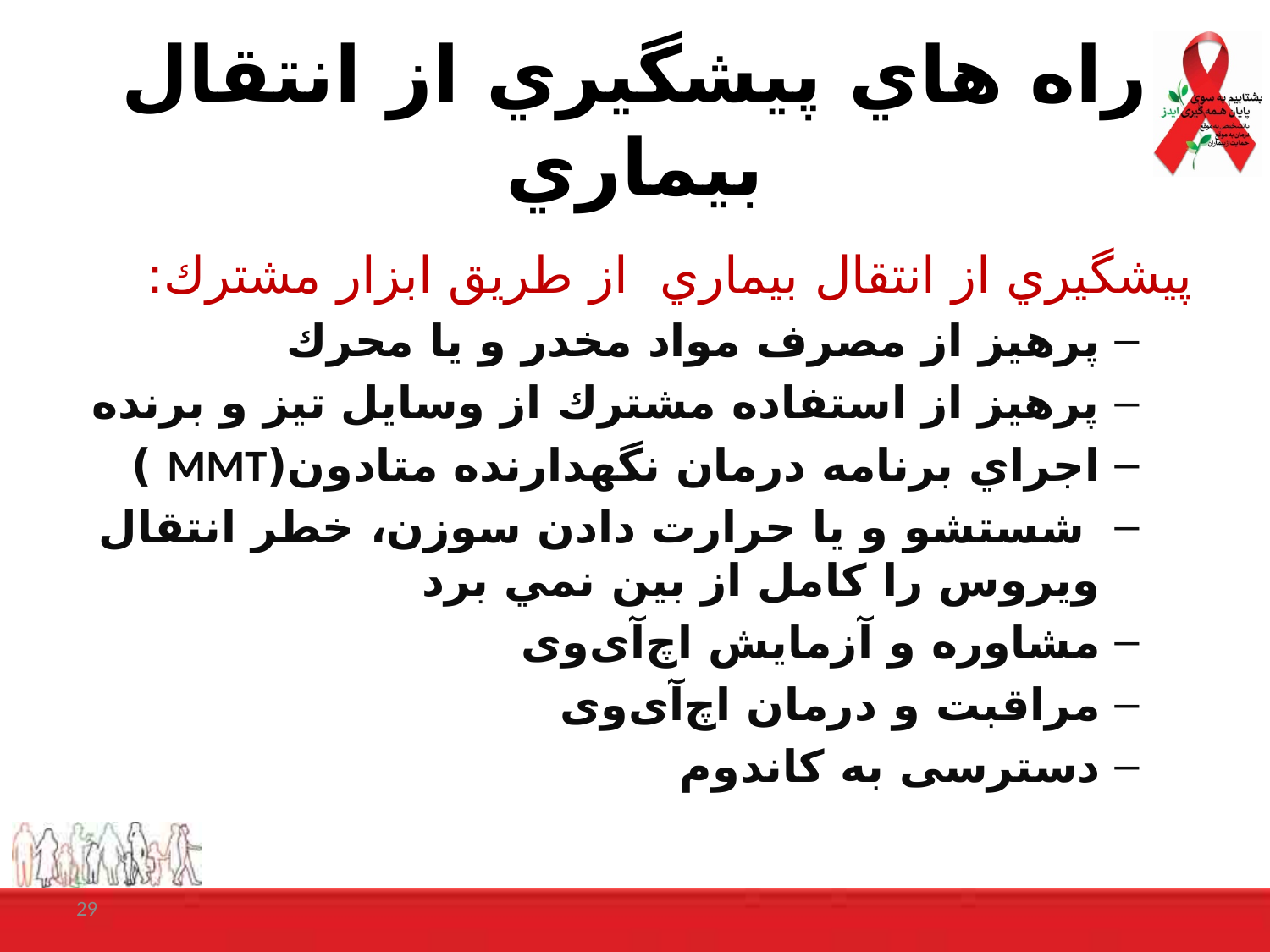

# راه هاي پيشگيري از انتقال بيماري
پيشگيري از انتقال بيماري  از طريق ابزار مشترك:
پرهيز از مصرف مواد مخدر و يا محرك
پرهيز از استفاده مشترك از وسايل تيز و برنده
اجراي برنامه درمان نگهدارنده متادون(MMT )
 شستشو و يا حرارت دادن سوزن، خطر انتقال ويروس را كامل از بين نمي برد
مشاوره و آزمایش اچ‌آی‌وی
مراقبت و درمان اچ‌آی‌وی
دسترسی به کاندوم

29